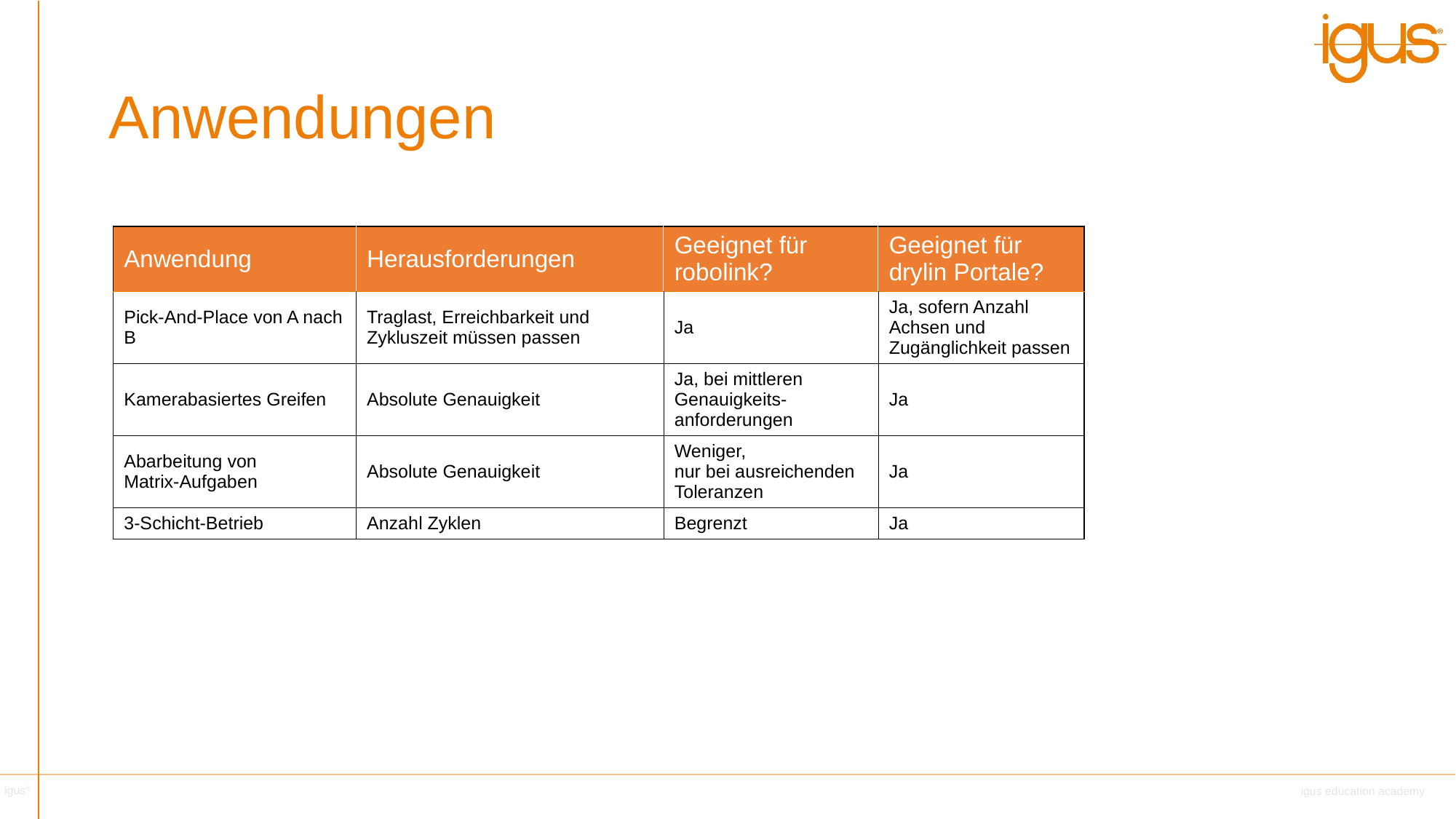

Anwendungen
| Anwendung | Herausforderungen | Geeignet für robolink? | Geeignet für drylin Portale? |
| --- | --- | --- | --- |
| Pick-And-Place von A nach B | Traglast, Erreichbarkeit und Zykluszeit müssen passen | Ja | Ja, sofern Anzahl Achsen und Zugänglichkeit passen |
| Kamerabasiertes Greifen | Absolute Genauigkeit | Ja, bei mittleren Genauigkeits-anforderungen | Ja |
| Abarbeitung von Matrix-Aufgaben | Absolute Genauigkeit | Weniger, nur bei ausreichenden Toleranzen | Ja |
| 3-Schicht-Betrieb | Anzahl Zyklen | Begrenzt | Ja |